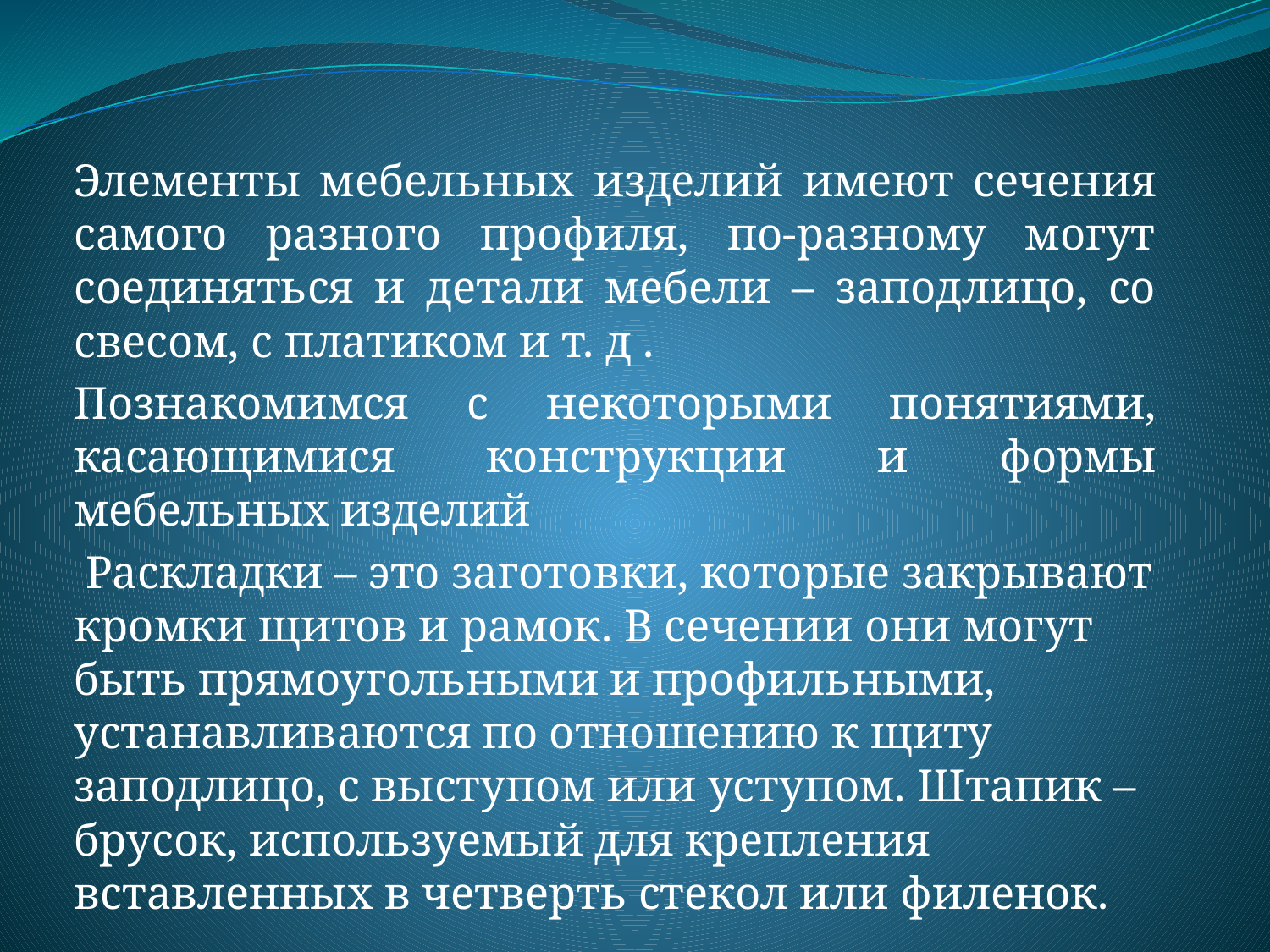

Элементы мебельных изделий имеют сечения самого разного профиля, по-разному могут соединяться и детали мебели – заподлицо, со свесом, с платиком и т. д .
Познакомимся с некоторыми понятиями, касающимися конструкции и формы мебельных изделий
 Раскладки – это заготовки, которые закрывают кромки щитов и рамок. В сечении они могут быть прямоугольными и профильными, устанавливаются по отношению к щиту заподлицо, с выступом или уступом. Штапик – брусок, используемый для крепления вставленных в четверть стекол или филенок.